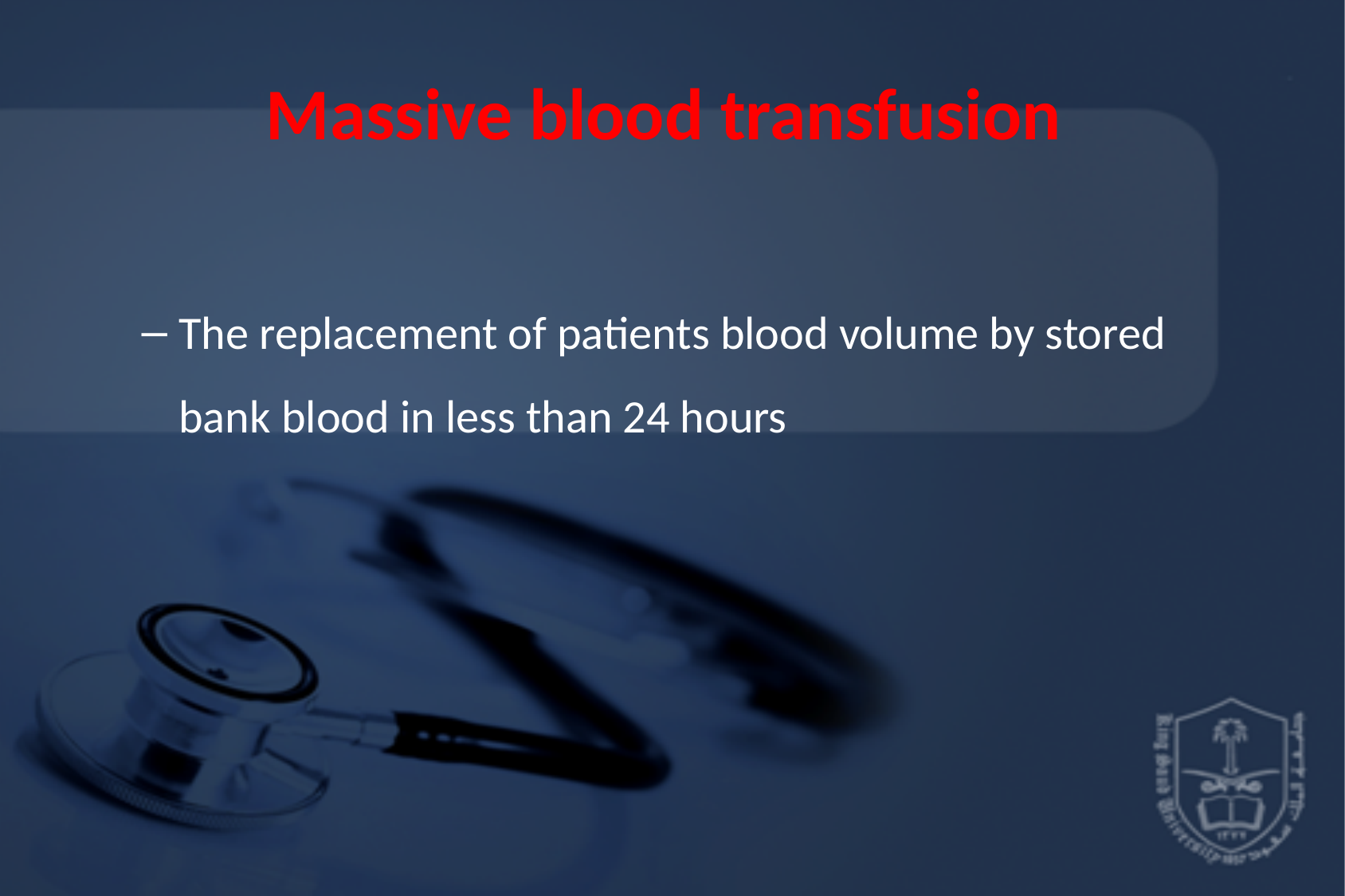

# Massive blood transfusion
The replacement of patients blood volume by stored bank blood in less than 24 hours